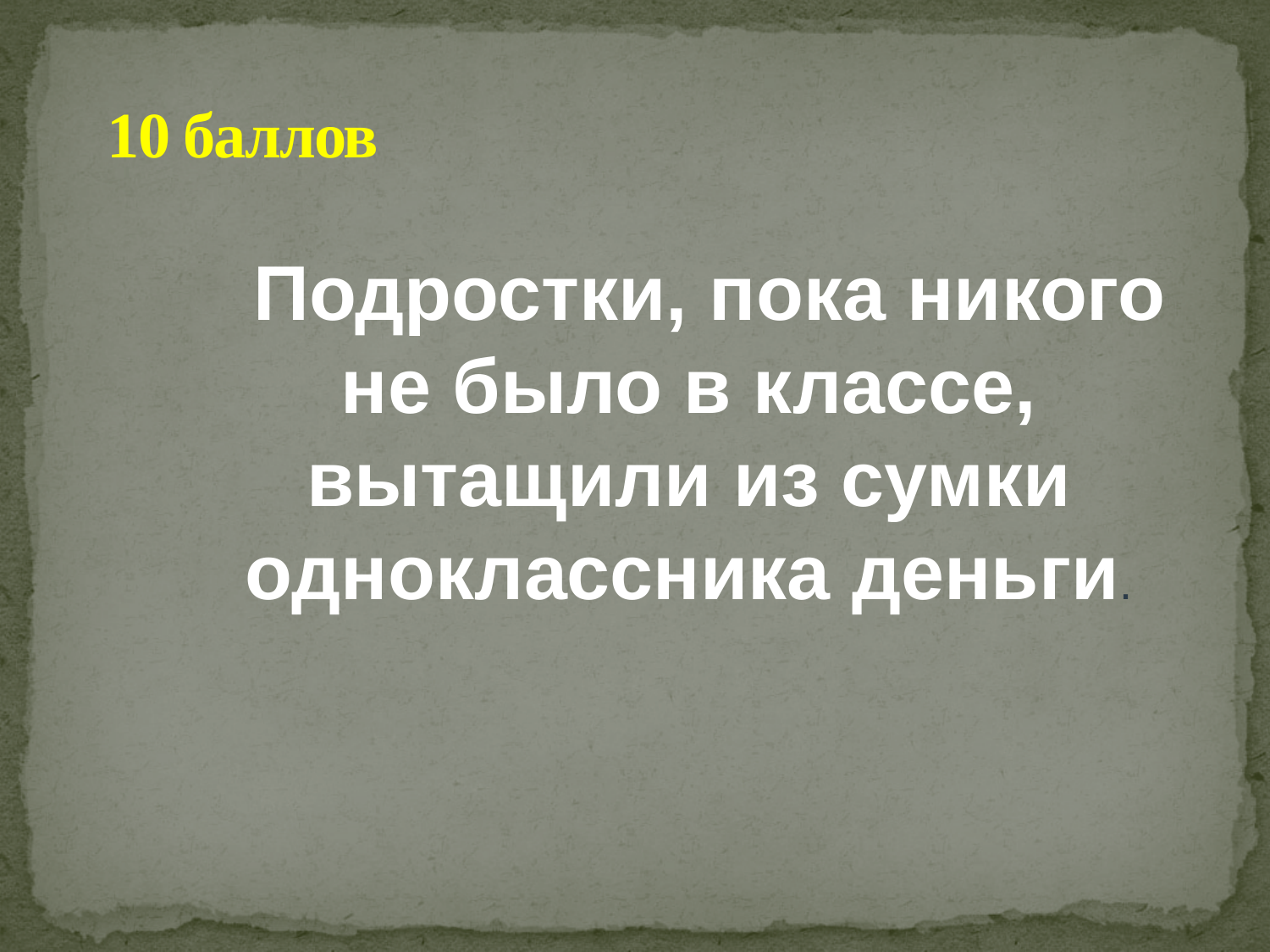

# 10 баллов
    Подростки, пока никого не было в классе, вытащили из сумки одноклассника деньги.